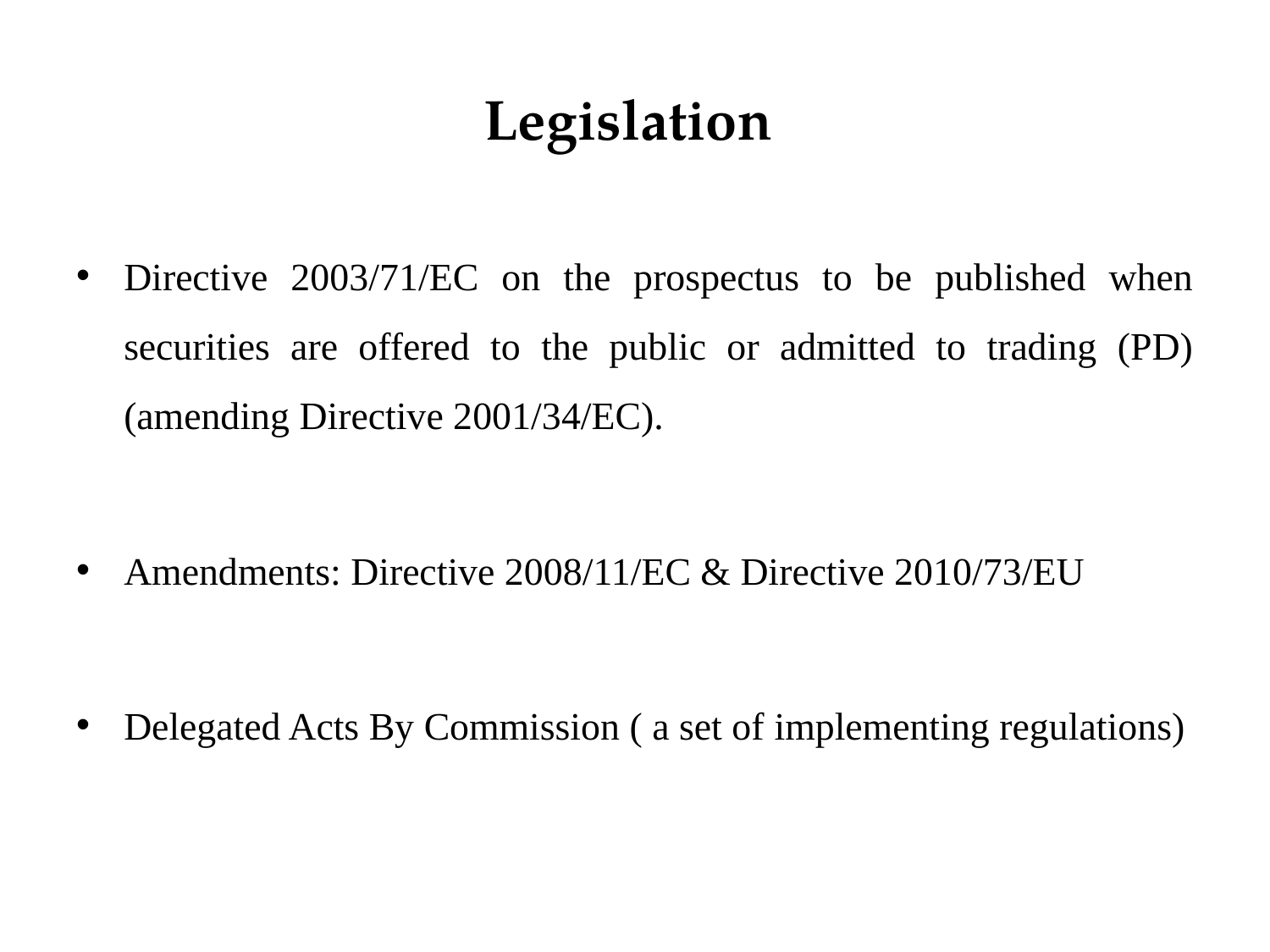

# Legislation
Directive 2003/71/EC on the prospectus to be published when securities are offered to the public or admitted to trading (PD) (amending Directive 2001/34/EC).

Amendments: Directive 2008/11/EC & Directive 2010/73/EU

Delegated Acts By Commission ( a set of implementing regulations)